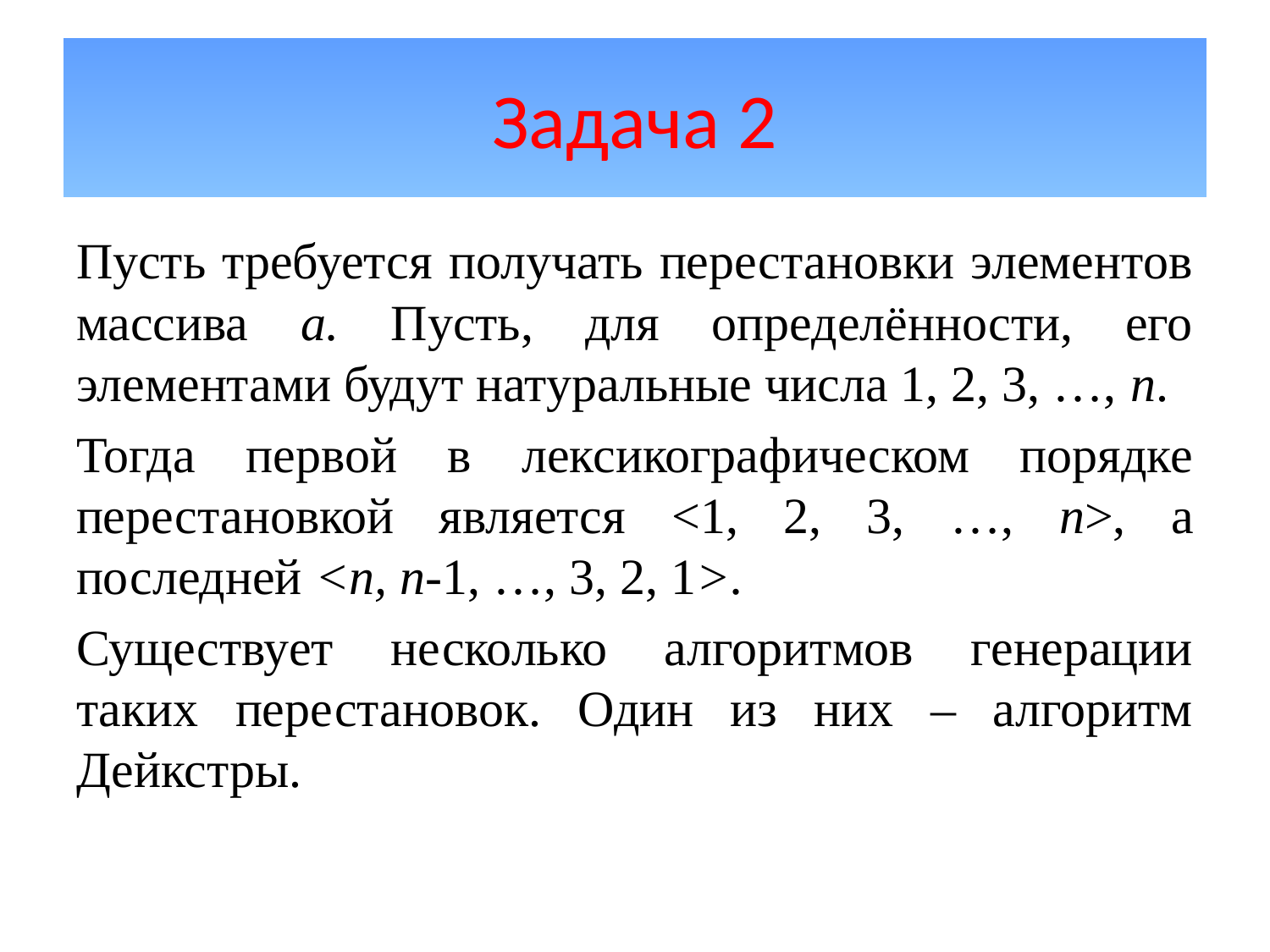

# Задача 2
Пусть требуется получать перестановки элементов массива a. Пусть, для определённости, его элементами будут натуральные числа 1, 2, 3, …, n.
Тогда первой в лексикографическом порядке перестановкой является <1, 2, 3, …, n>, а последней <n, n-1, …, 3, 2, 1>.
Существует несколько алгоритмов генерации таких перестановок. Один из них – алгоритм Дейкстры.